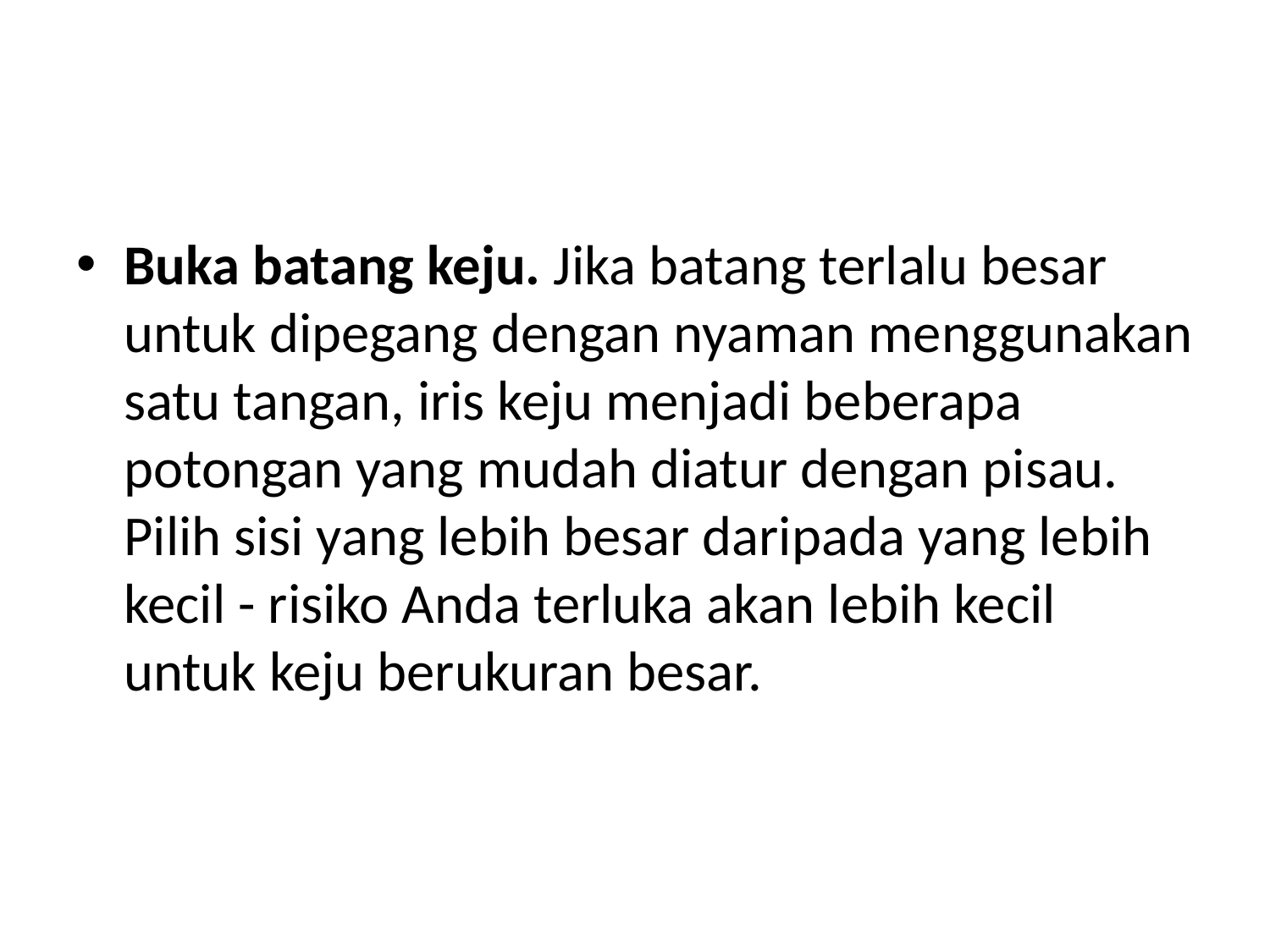

#
Buka batang keju. Jika batang terlalu besar untuk dipegang dengan nyaman menggunakan satu tangan, iris keju menjadi beberapa potongan yang mudah diatur dengan pisau. Pilih sisi yang lebih besar daripada yang lebih kecil - risiko Anda terluka akan lebih kecil untuk keju berukuran besar.